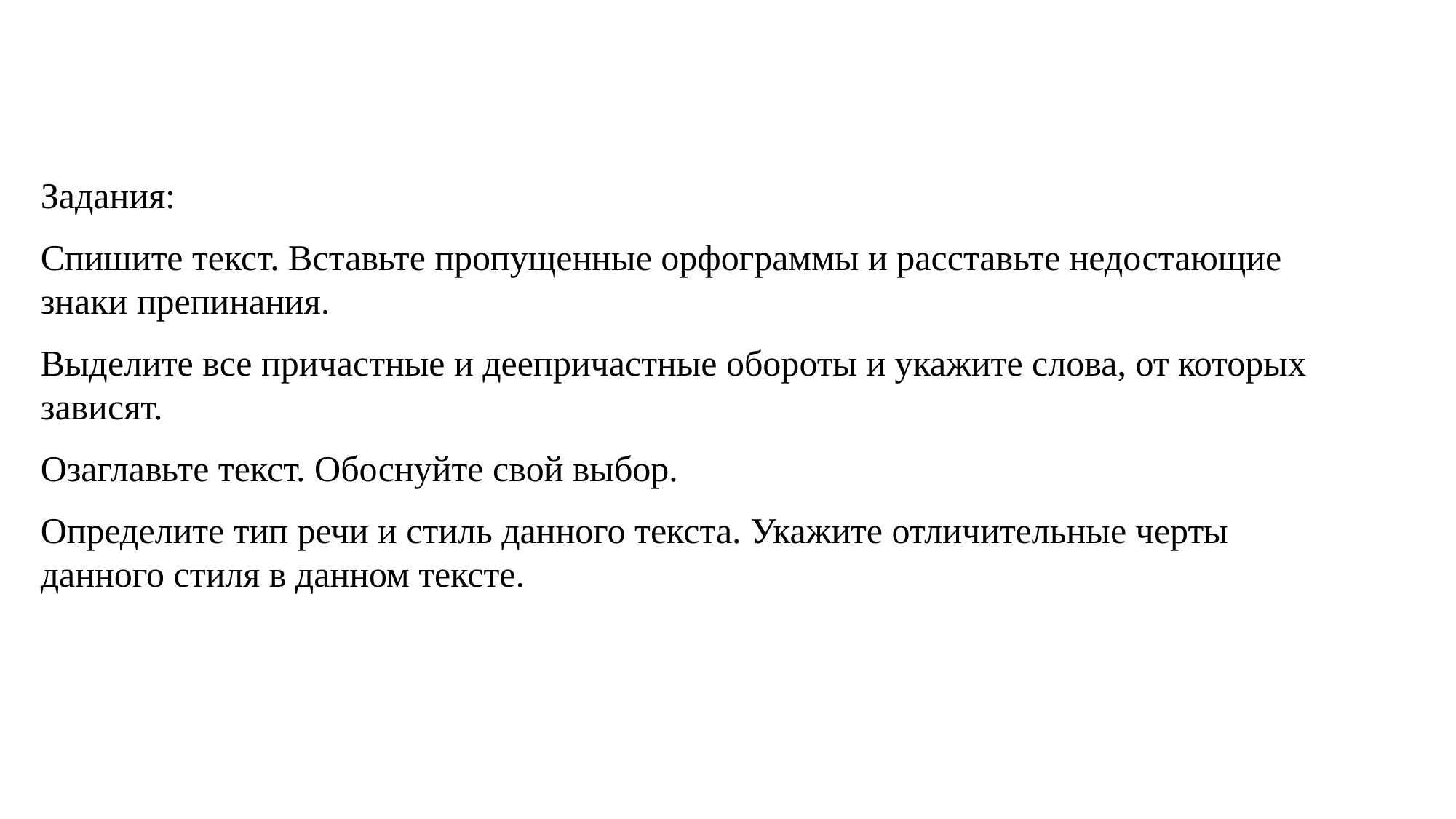

Задания:
Спишите текст. Вставьте пропущенные орфограммы и расставьте недостающие знаки препинания.
Выделите все причастные и деепричастные обороты и укажите слова, от которых зависят.
Озаглавьте текст. Обоснуйте свой выбор.
Определите тип речи и стиль данного текста. Укажите отличительные черты данного стиля в данном тексте.